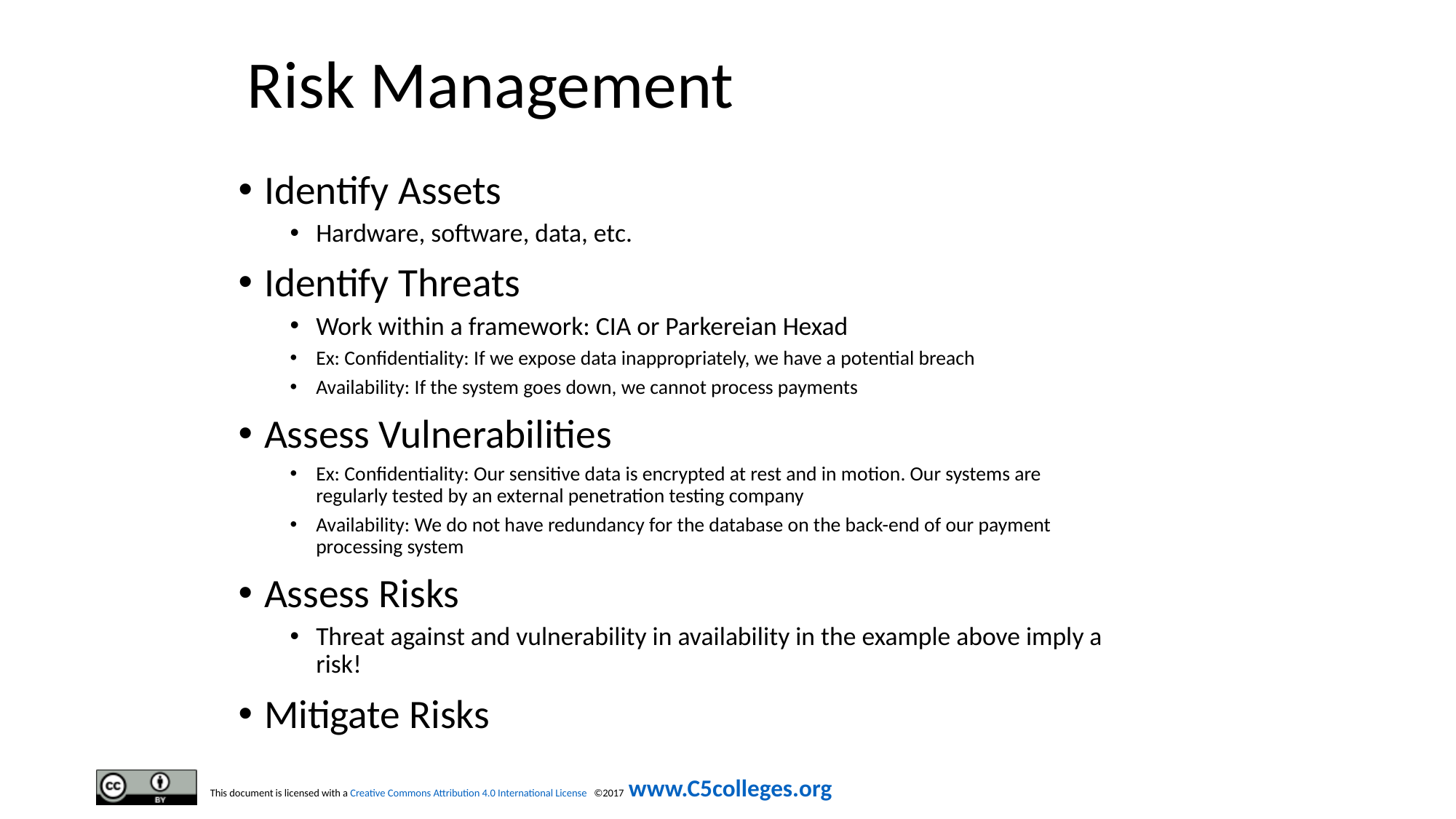

# Risk Management
Identify Assets
Hardware, software, data, etc.
Identify Threats
Work within a framework: CIA or Parkereian Hexad
Ex: Confidentiality: If we expose data inappropriately, we have a potential breach
Availability: If the system goes down, we cannot process payments
Assess Vulnerabilities
Ex: Confidentiality: Our sensitive data is encrypted at rest and in motion. Our systems are regularly tested by an external penetration testing company
Availability: We do not have redundancy for the database on the back-end of our payment processing system
Assess Risks
Threat against and vulnerability in availability in the example above imply a risk!
Mitigate Risks